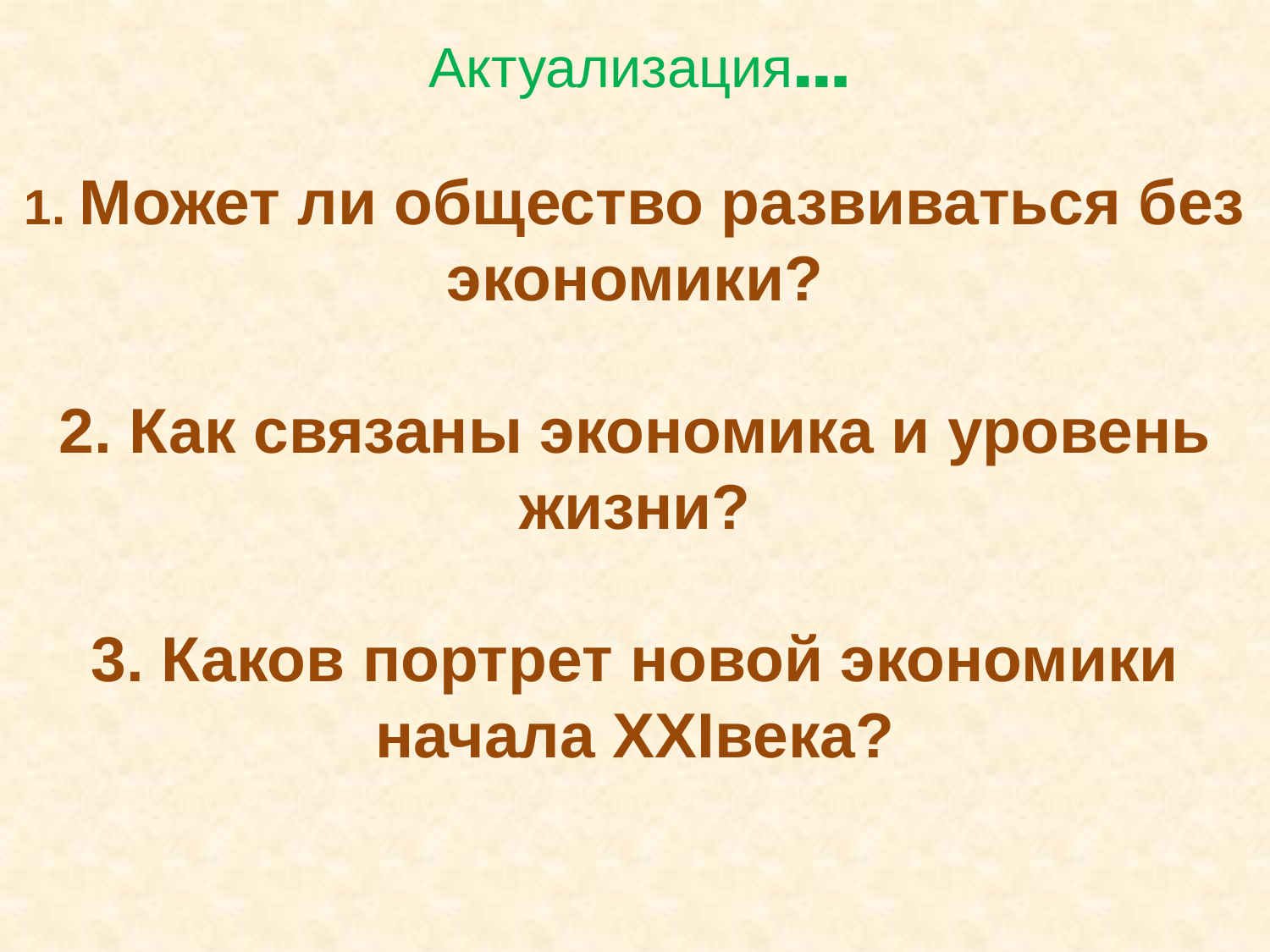

Актуализация…
# 1. Может ли общество развиваться без экономики? 2. Как связаны экономика и уровень жизни? 3. Каков портрет новой экономики начала XXIвека?